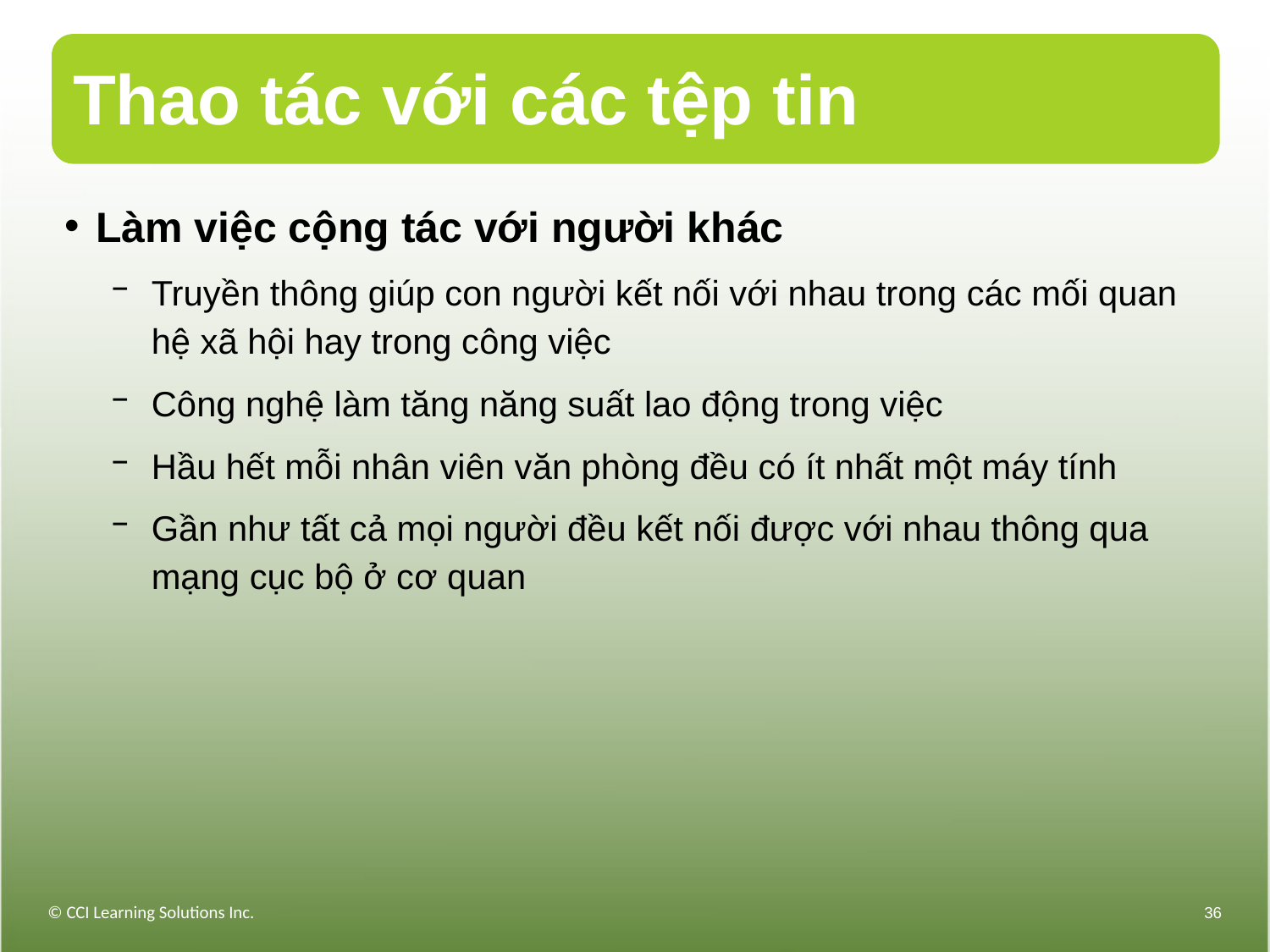

# Thao tác với các tệp tin
Làm việc cộng tác với người khác
Truyền thông giúp con người kết nối với nhau trong các mối quan hệ xã hội hay trong công việc
Công nghệ làm tăng năng suất lao động trong việc
Hầu hết mỗi nhân viên văn phòng đều có ít nhất một máy tính
Gần như tất cả mọi người đều kết nối được với nhau thông qua mạng cục bộ ở cơ quan
© CCI Learning Solutions Inc.
36